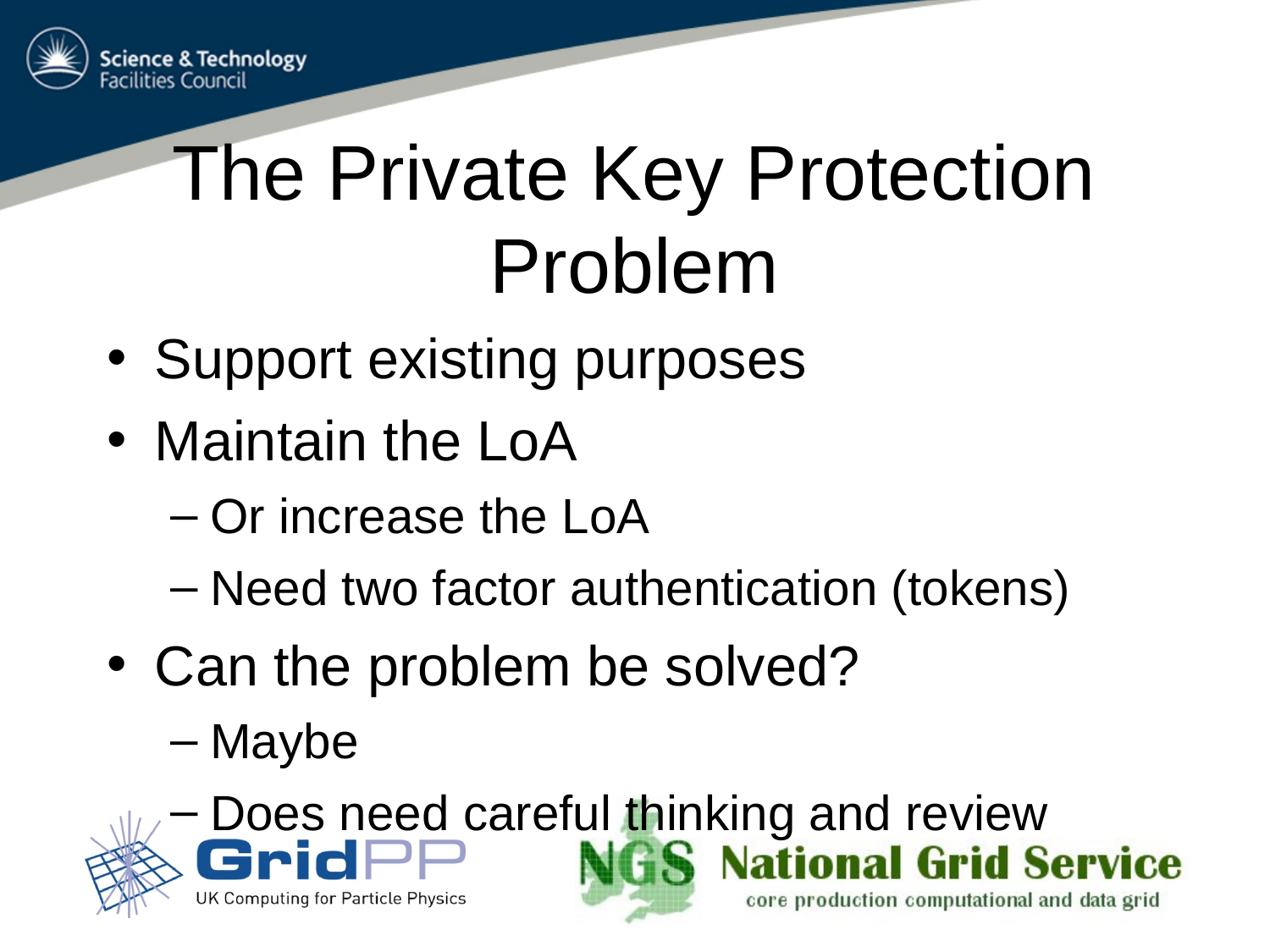

# The Private Key Protection Problem
Support existing purposes
Maintain the LoA
Or increase the LoA
Need two factor authentication (tokens)
Can the problem be solved?
Maybe
Does need careful thinking and review